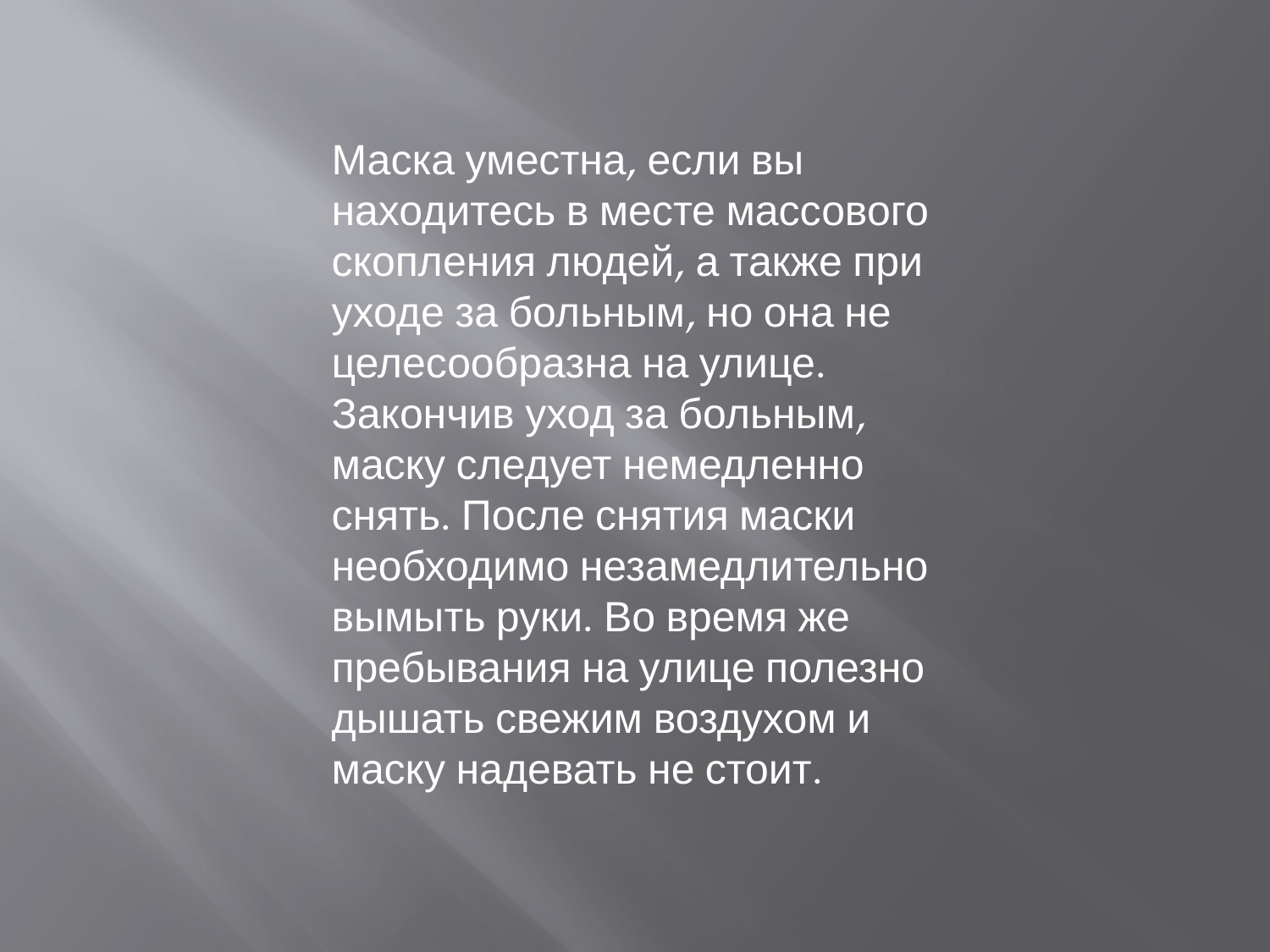

Маска уместна, если вы находитесь в месте массового скопления людей, а также при уходе за больным, но она не целесообразна на улице. Закончив уход за больным, маску следует немедленно снять. После снятия маски необходимо незамедлительно вымыть руки. Во время же пребывания на улице полезно дышать свежим воздухом и маску надевать не стоит.